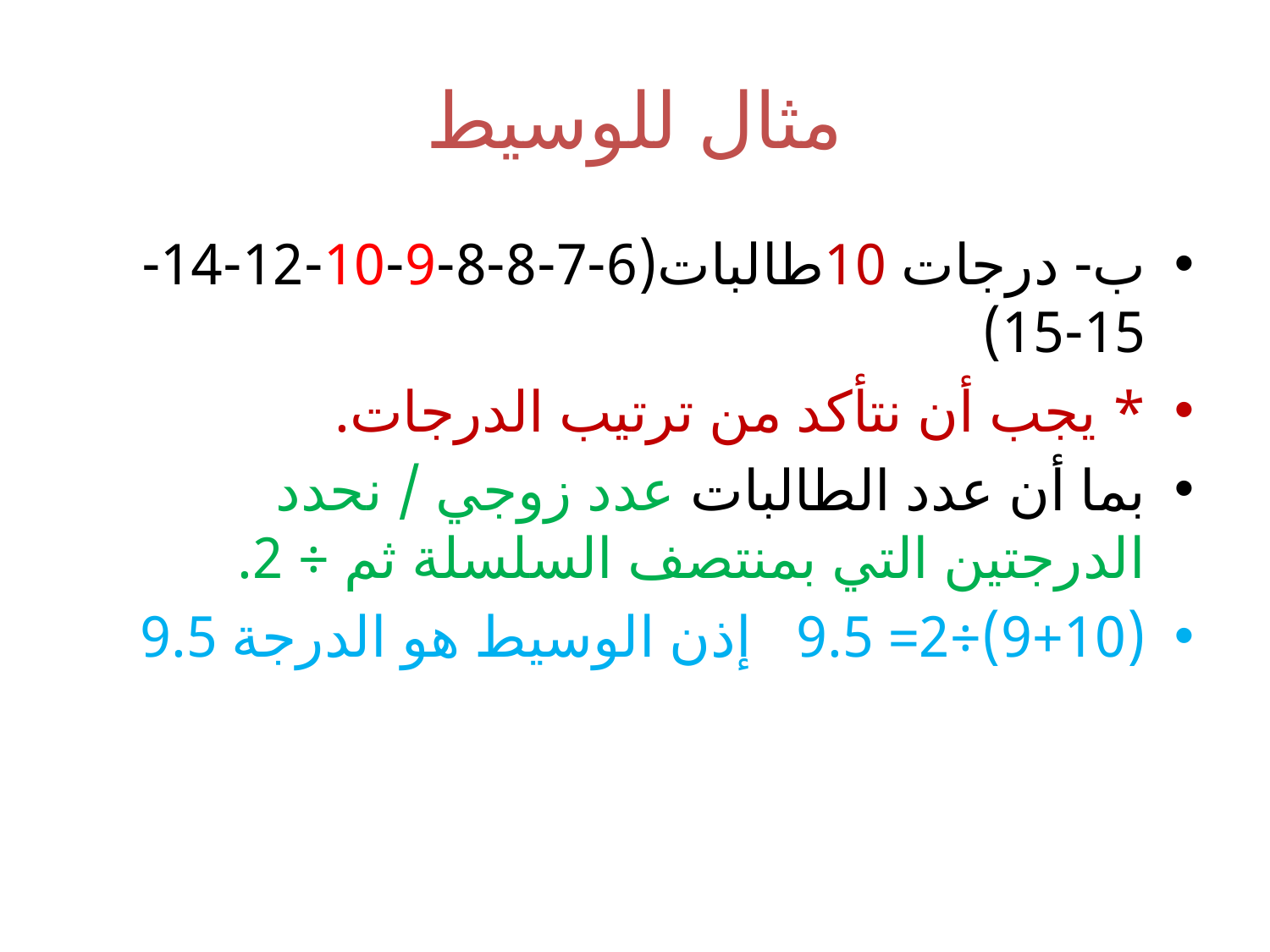

# مثال للوسيط
ب- درجات 10طالبات(6-7-8-8-9-10-12-14-15-15)
* يجب أن نتأكد من ترتيب الدرجات.
بما أن عدد الطالبات عدد زوجي / نحدد الدرجتين التي بمنتصف السلسلة ثم ÷ 2.
(9+10)÷2= 9.5   إذن الوسيط هو الدرجة 9.5